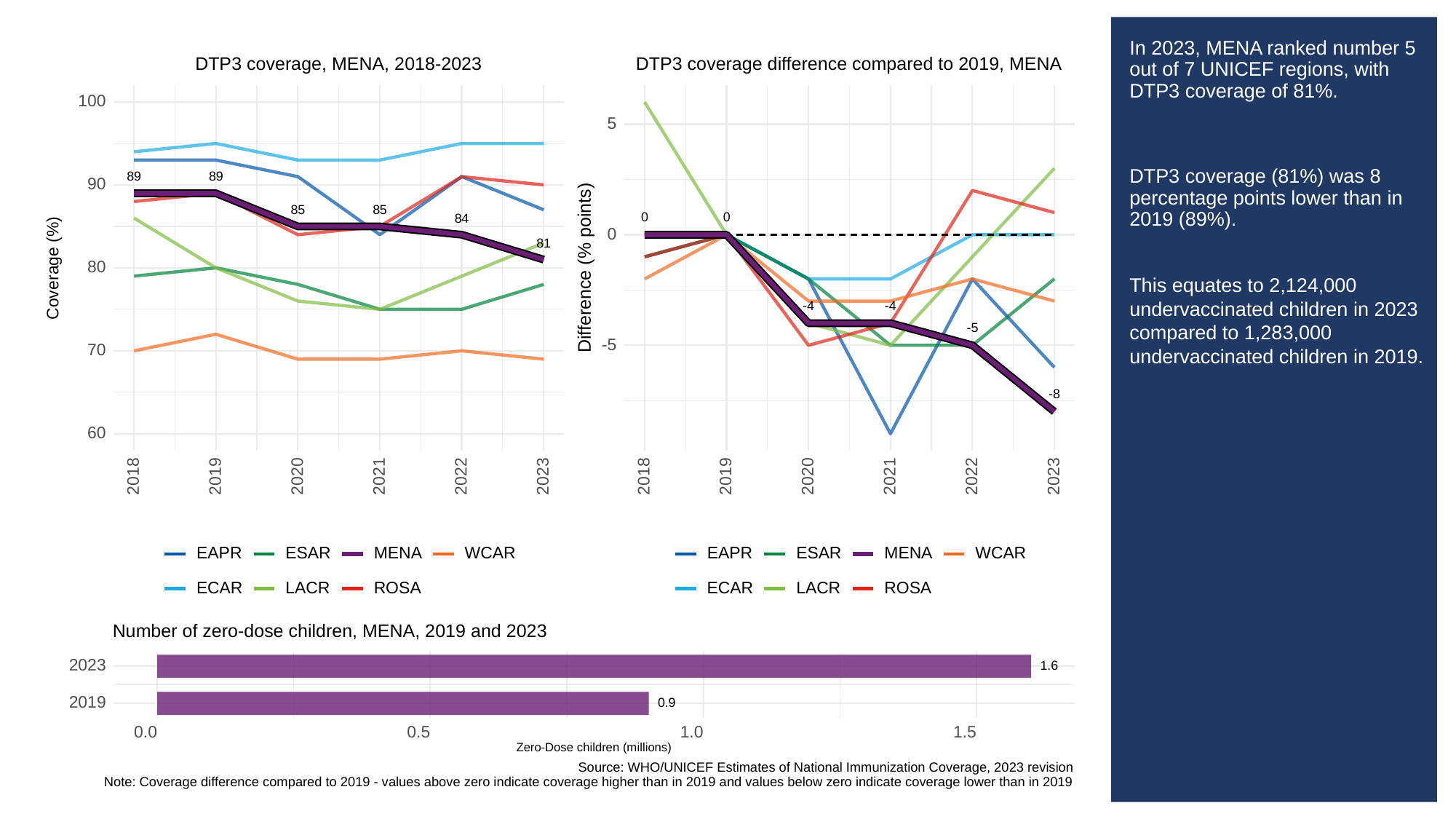

# In 2023, MENA ranked number 5 out of 7 UNICEF regions, with DTP3 coverage of 81%.

DTP3 coverage (81%) was 8 percentage points lower than in 2019 (89%).

This equates to 2,124,000 undervaccinated children in 2023 compared to 1,283,000 undervaccinated children in 2019.

DTP3 coverage difference compared to 2019, MENA
DTP3 coverage, MENA, 2018-2023

100

5

89
89

90

85
85
0
0
84

0

81
Difference (% points)
Coverage (%)
80

-4
-4

-5

-5
70

-8

60

2023
2023
2018
2019
2020
2021
2022
2018
2019
2020
2021
2022
ESAR
WCAR
ESAR
WCAR
EAPR
MENA
EAPR
MENA

ROSA
ROSA
ECAR
LACR
ECAR
LACR

Number of zero-dose children, MENA, 2019 and 2023

2023
1.6

2019
0.9

0.0
0.5
1.0
1.5
Zero-Dose children (millions)
Source: WHO/UNICEF Estimates of National Immunization Coverage, 2023 revision
Note: Coverage difference compared to 2019 - values above zero indicate coverage higher than in 2019 and values below zero indicate coverage lower than in 2019